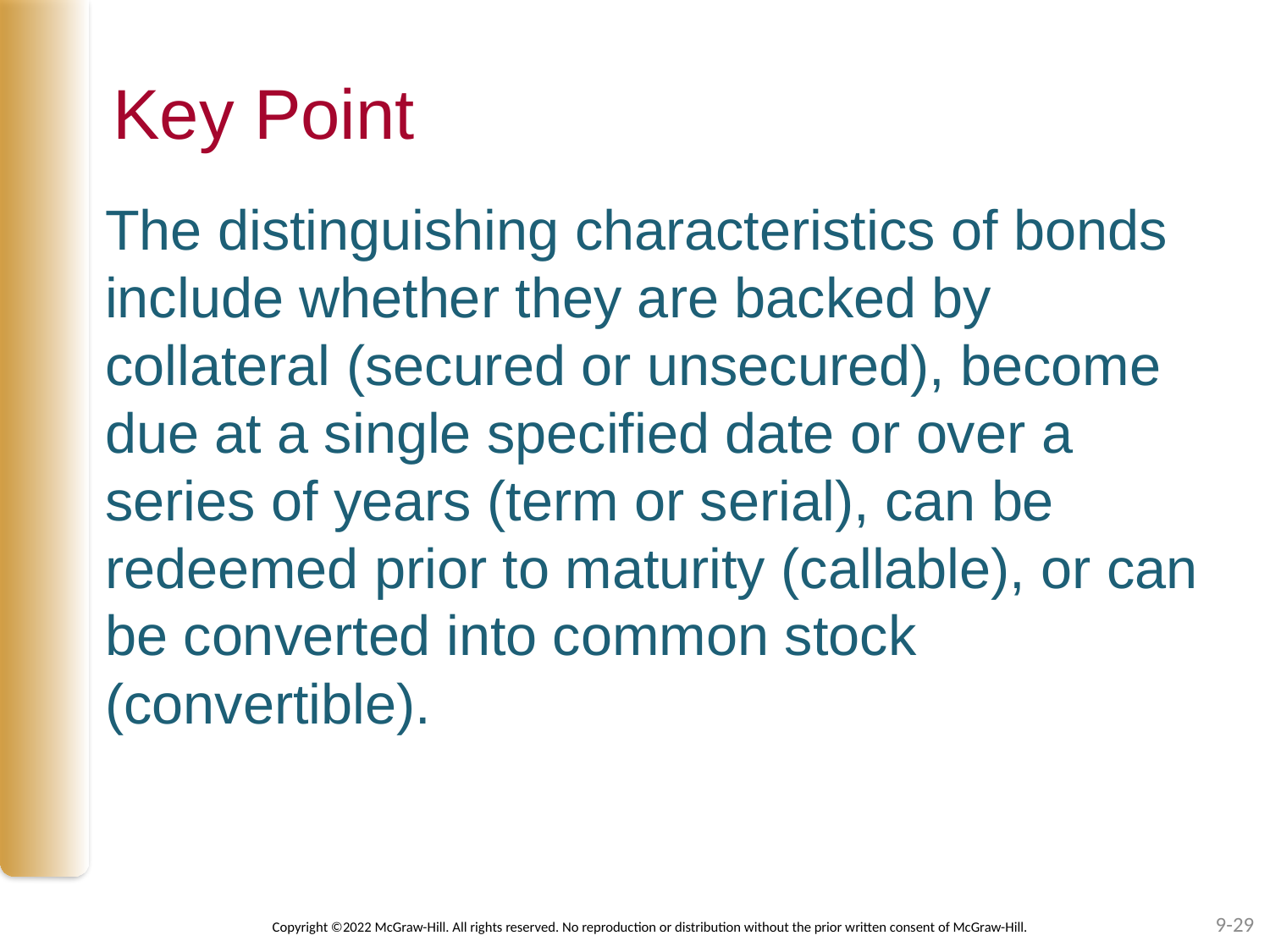

# Key Point
The distinguishing characteristics of bonds include whether they are backed by collateral (secured or unsecured), become due at a single specified date or over a series of years (term or serial), can be redeemed prior to maturity (callable), or can be converted into common stock (convertible).
9-29
Copyright ©2022 McGraw-Hill. All rights reserved. No reproduction or distribution without the prior written consent of McGraw-Hill.